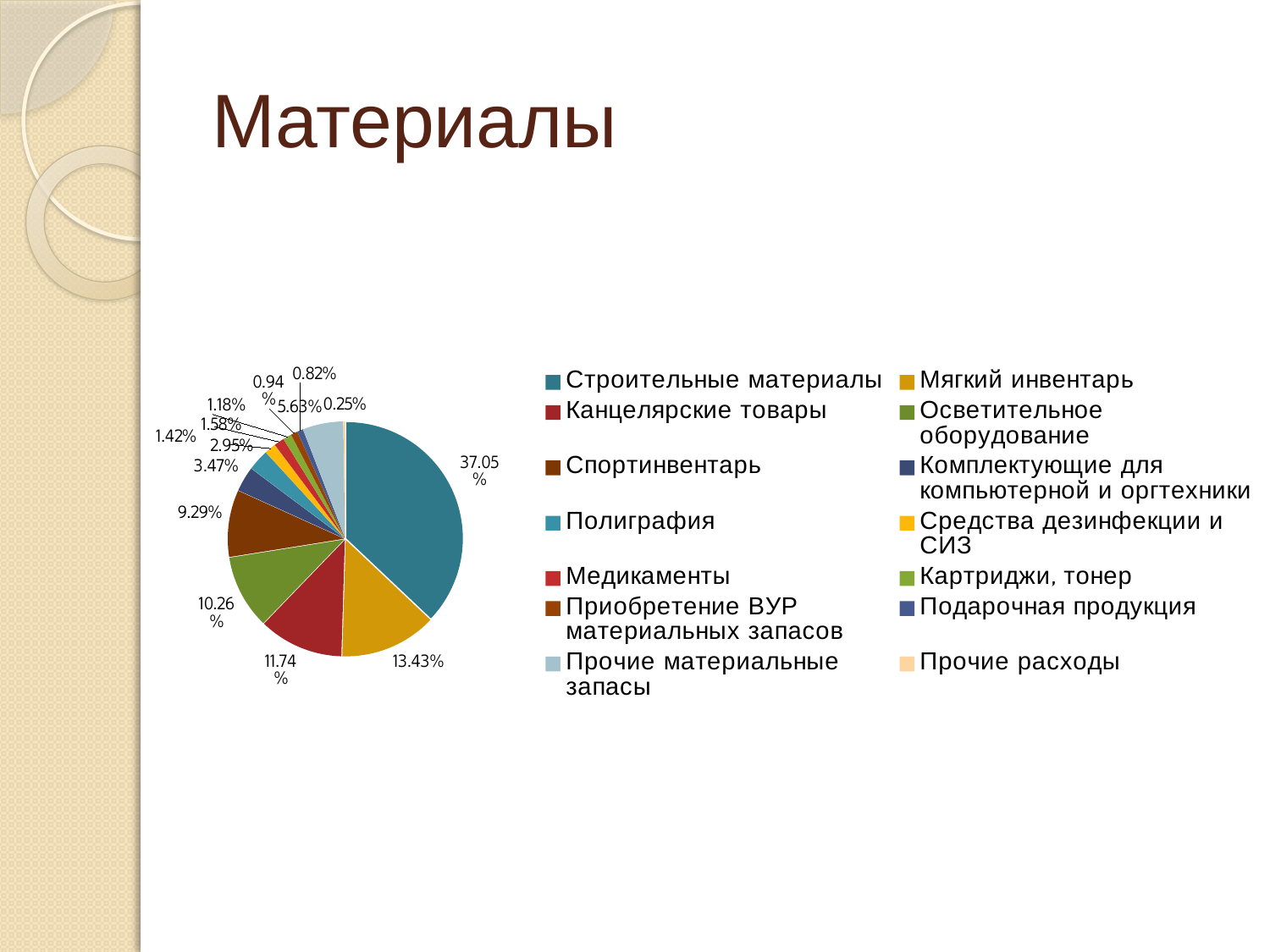

# Материалы

### Chart

| Category | Строительные материалы Мягкий инвентарь Канцелярские товары Осветительное оборудование Спортинвентарь Комплектующие для компьютерной и оргтехники Полиграфия Средства дезинфекции и СИЗ Медикаменты Картриджи, тонер Приобретение ВУР материальных запасов Пода |
|---|---|
| Строительные материалы | 1087500.58 |
| Мягкий инвентарь | 394120.0 |
| Канцелярские товары | 344690.69 |
| Осветительное оборудование | 301013.0 |
| Спортинвентарь | 272597.0 |
| Комплектующие для компьютерной и оргтехники | 101785.0 |
| Полиграфия | 86490.0 |
| Средства дезинфекции и СИЗ | 46353.0 |
| Медикаменты | 41692.53 |
| Картриджи, тонер | 34500.0 |
| Приобретение ВУР материальных запасов | 27701.3 |
| Подарочная продукция | 24000.0 |
| Прочие материальные запасы | 165118.6 |
| Прочие расходы | 7418.1 |